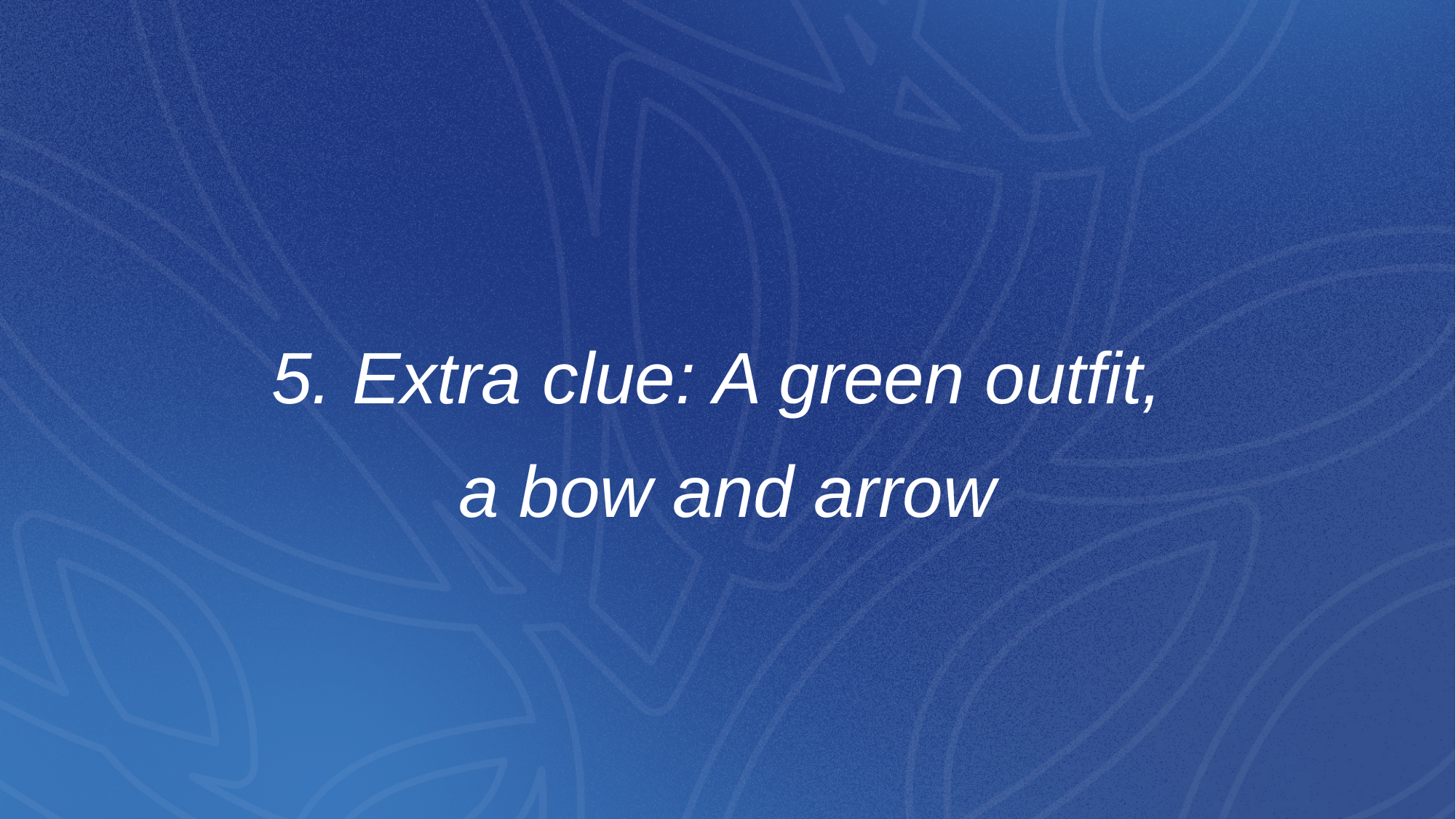

# 5. Extra clue: A green outfit, a bow and arrow